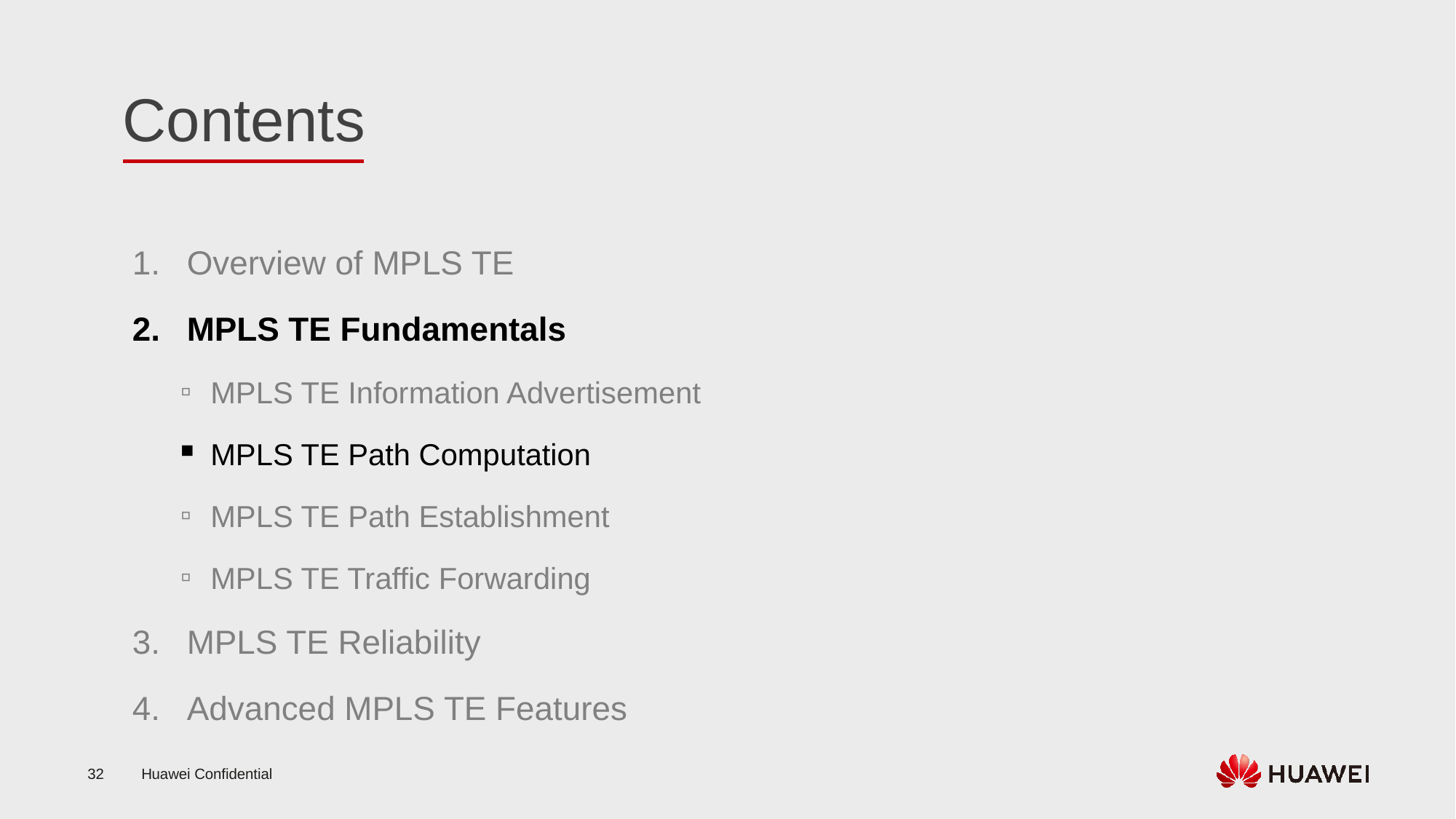

Overview of MPLS TE
MPLS TE Fundamentals
MPLS TE Information Advertisement
MPLS TE Path Computation
MPLS TE Path Establishment
MPLS TE Traffic Forwarding
MPLS TE Reliability
Advanced MPLS TE Features